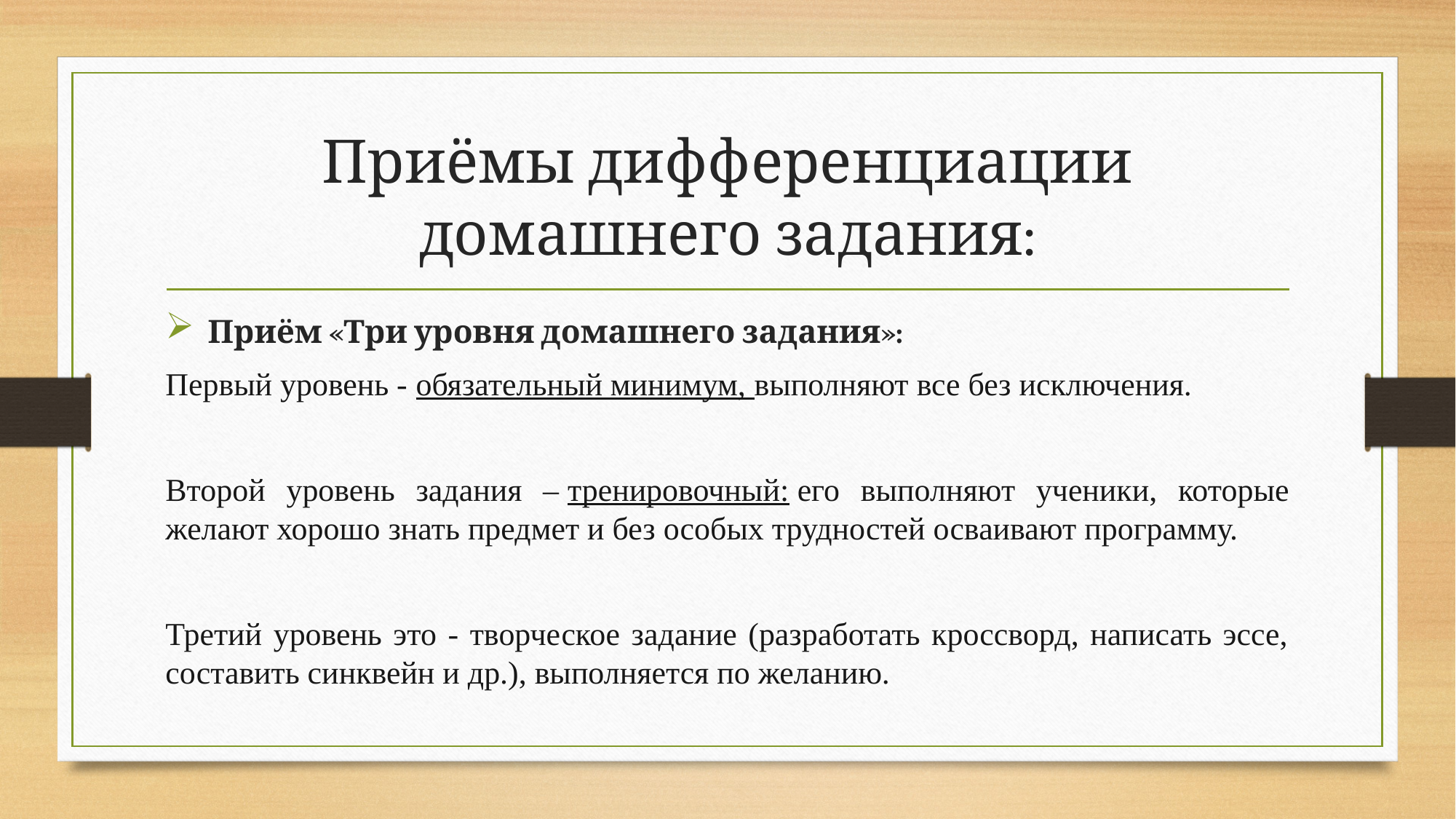

# Приёмы дифференциации домашнего задания:
 Приём «Три уровня домашнего задания»:
Первый уровень - обязательный минимум, выполняют все без исключения.

Второй уровень задания – тренировочный: его выполняют ученики, которые желают хорошо знать предмет и без особых трудностей осваивают программу.

Третий уровень это - творческое задание (разработать кроссворд, написать эссе, составить синквейн и др.), выполняется по желанию.